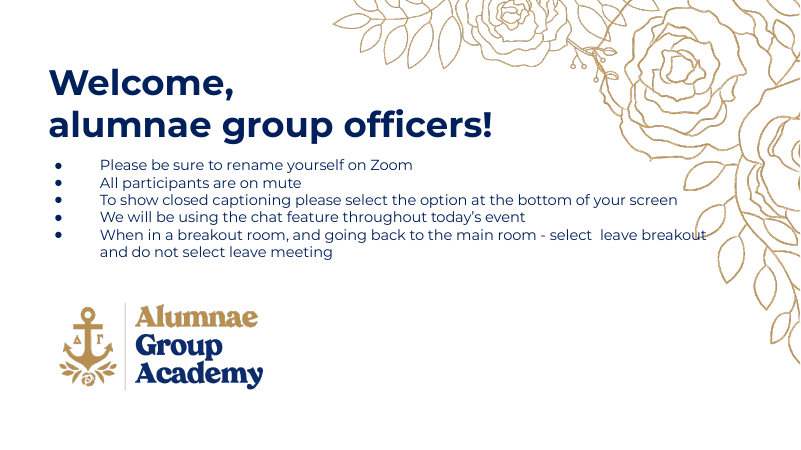

Welcome,
alumnae group officers!

Please be sure to rename yourself on Zoom
All participants are on mute
To show closed captioning please select the option at the bottom of your screen
We will be using the chat feature throughout today’s event
When in a breakout room, and going back to the main room - select  leave breakout and do not select leave meeting